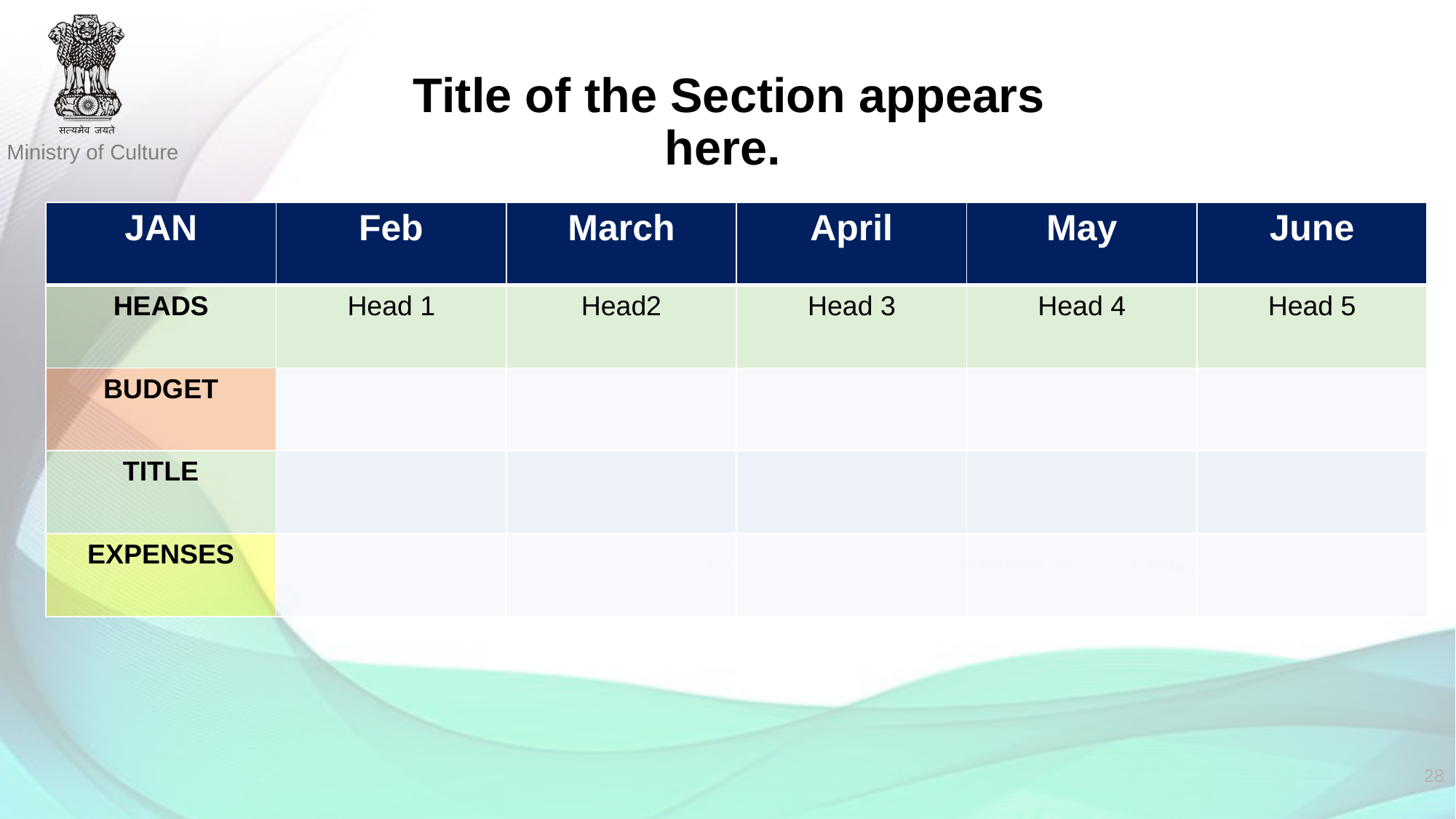

Title of the Section appears here.
| JAN | Feb | March | April | May | June |
| --- | --- | --- | --- | --- | --- |
| HEADS | Head 1 | Head2 | Head 3 | Head 4 | Head 5 |
| BUDGET |  |  |  |  |  |
| TITLE |  |  |  |  |  |
| EXPENSES |  |  |  |  |  |
28